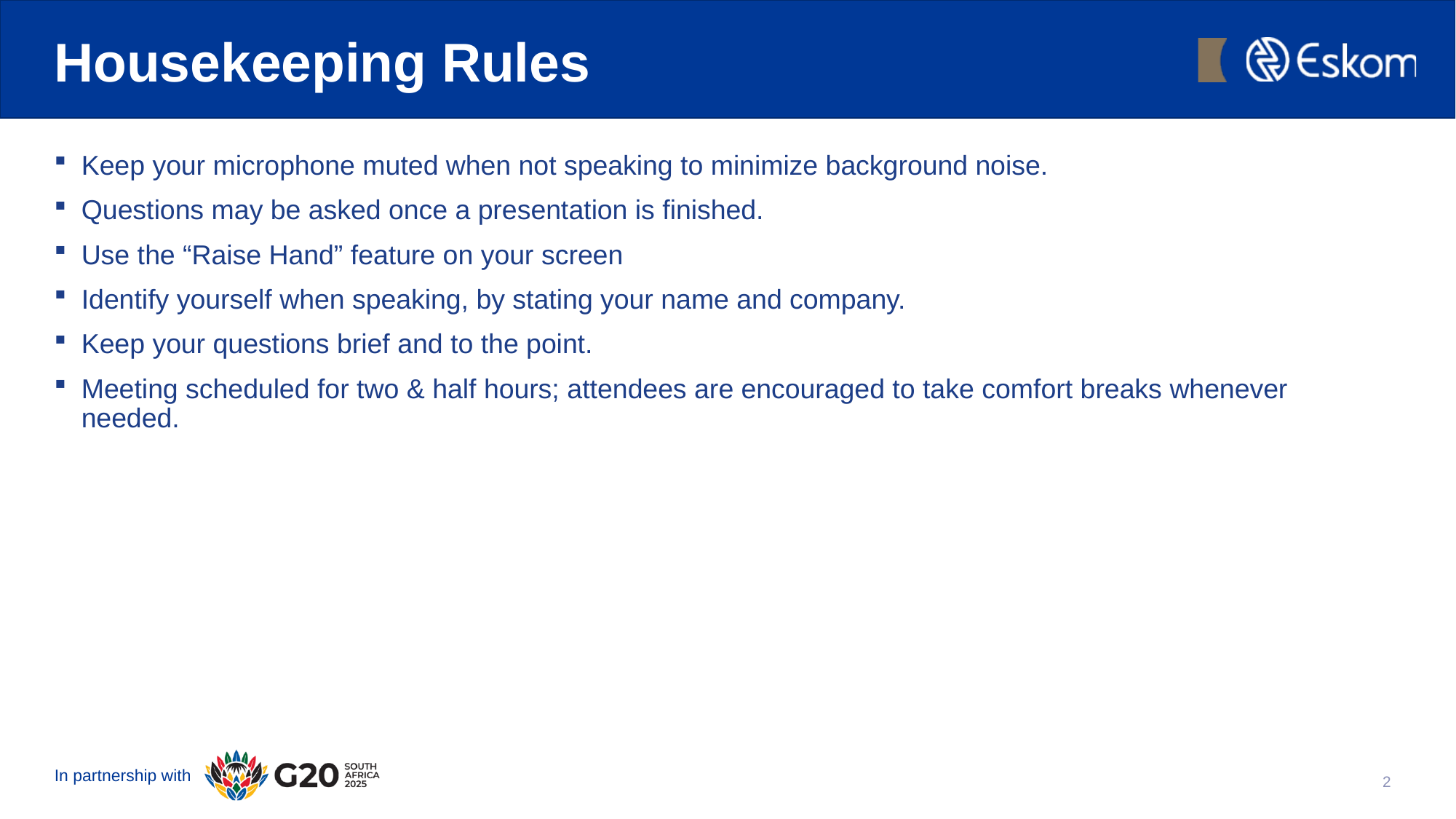

# Housekeeping Rules
Keep your microphone muted when not speaking to minimize background noise.
Questions may be asked once a presentation is finished.
Use the “Raise Hand” feature on your screen
Identify yourself when speaking, by stating your name and company.
Keep your questions brief and to the point.
Meeting scheduled for two & half hours; attendees are encouraged to take comfort breaks whenever needed.
2